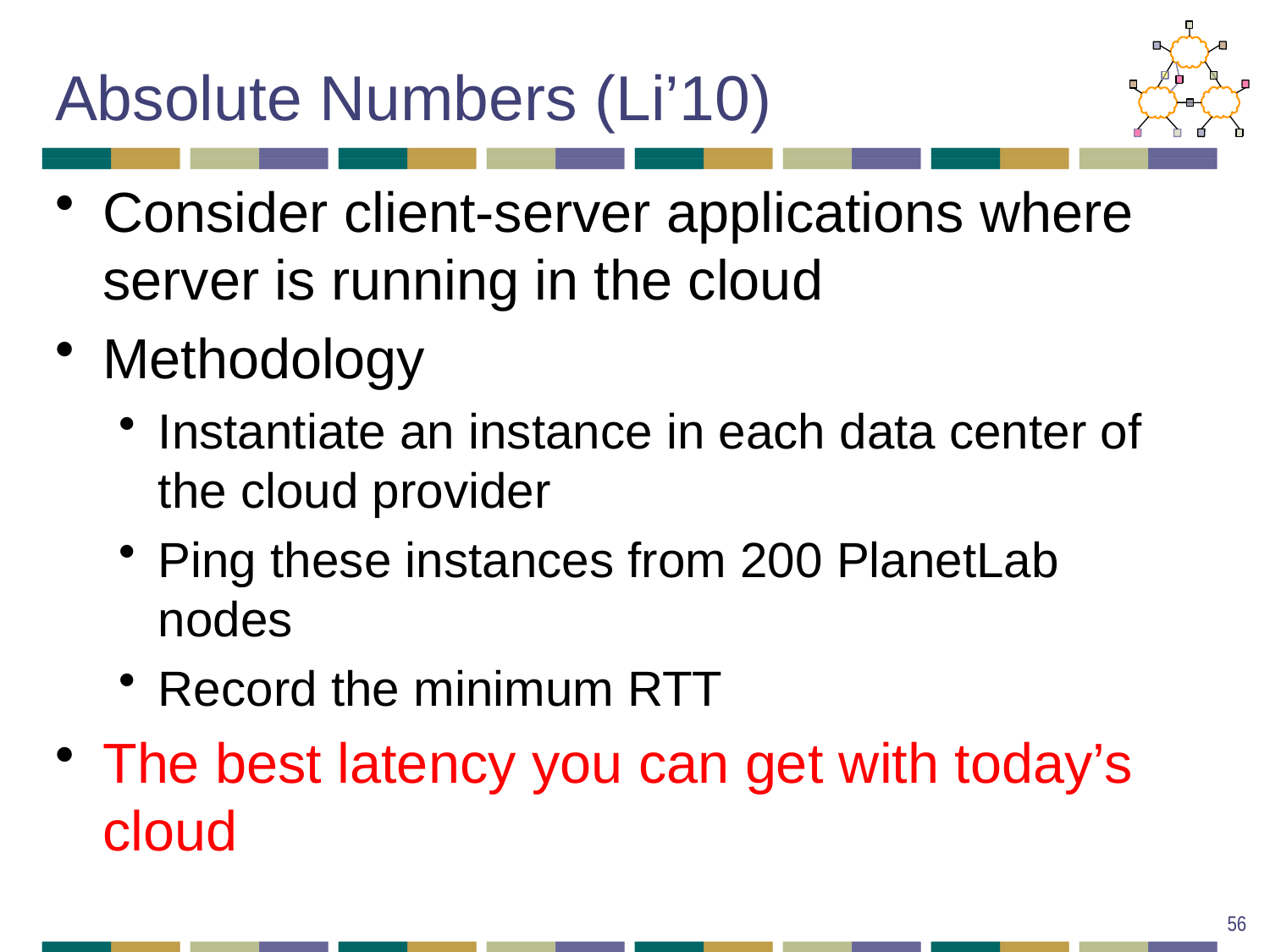

# Absolute Numbers (Li’10)
Consider client-server applications where server is running in the cloud
Methodology
Instantiate an instance in each data center of the cloud provider
Ping these instances from 200 PlanetLab nodes
Record the minimum RTT
The best latency you can get with today’s cloud
56